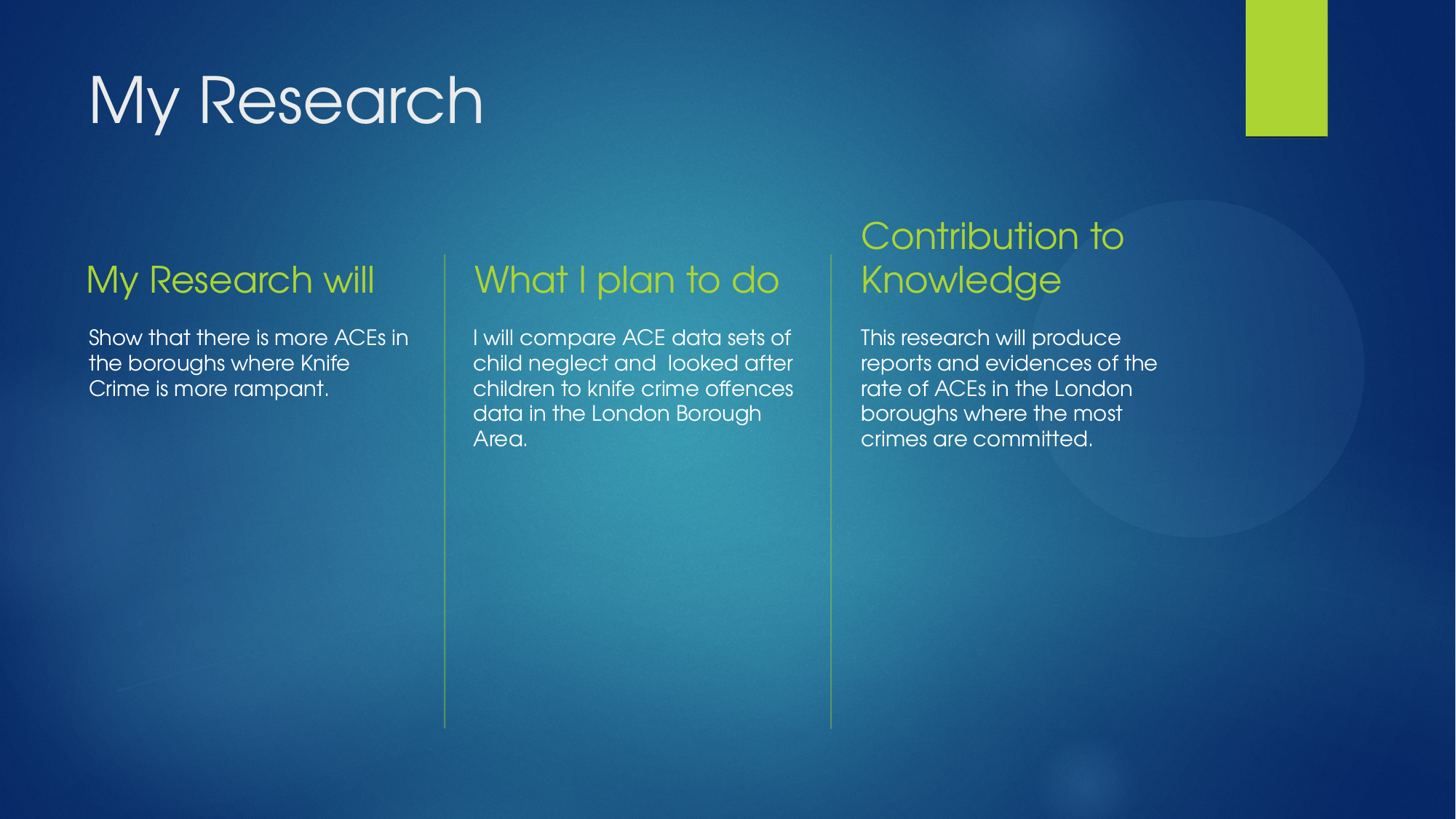

# My Research
My Research will
What I plan to do
Contribution to Knowledge
Show that there is more ACEs in the boroughs where Knife Crime is more rampant.
I will compare ACE data sets of  child neglect and  looked after children to knife crime offences  data in the London Borough Area.
This research will produce reports and evidences of the rate of ACEs in the London boroughs where the most crimes are committed.